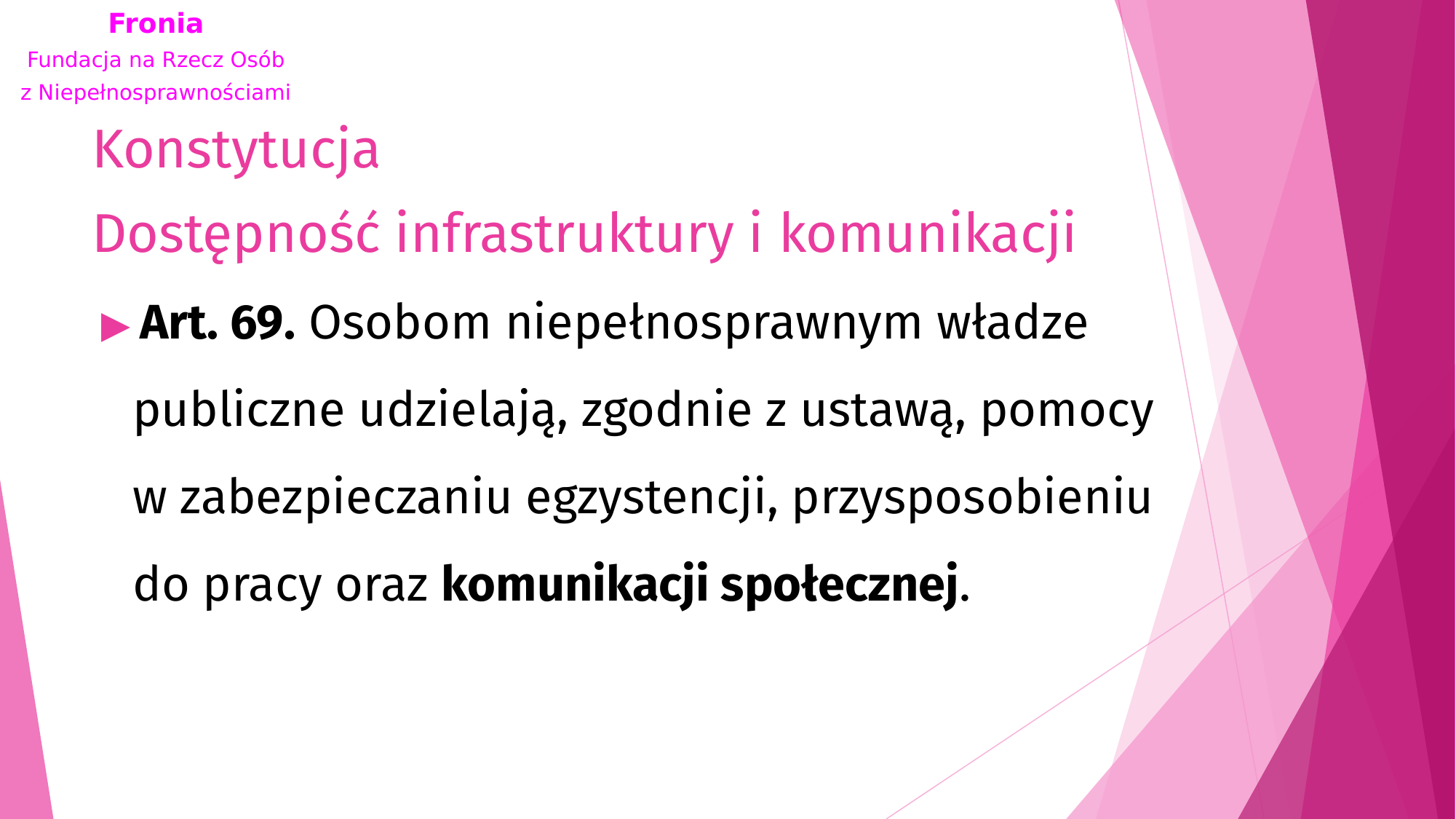

# Konstytucja Dostępność infrastruktury i komunikacji
Art. 69. Osobom niepełnosprawnym władze publiczne udzielają, zgodnie z ustawą, pomocy w zabezpieczaniu egzystencji, przysposobieniu do pracy oraz komunikacji społecznej.